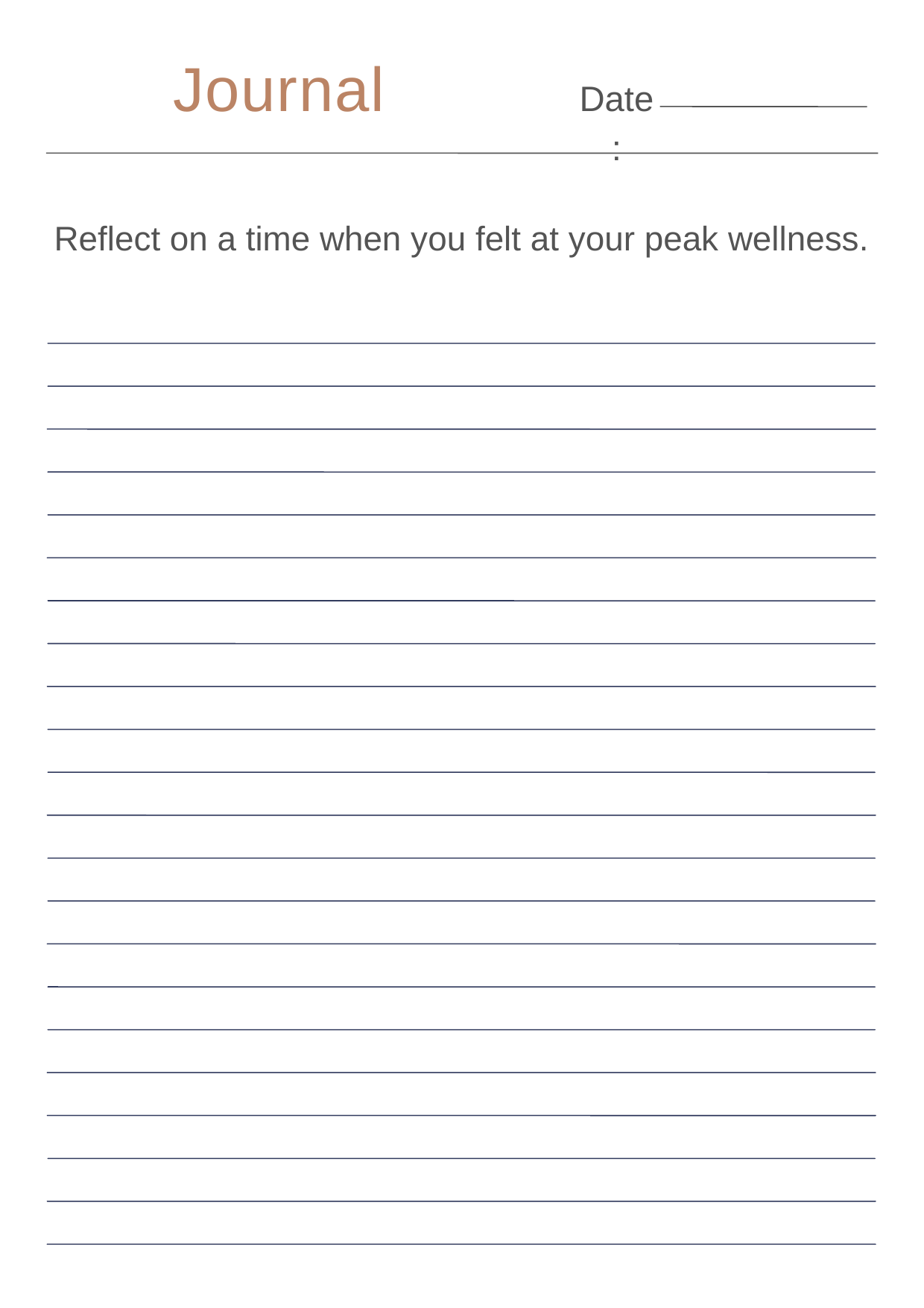

Journal
Date:

Reflect on a time when you felt at your peak wellness.